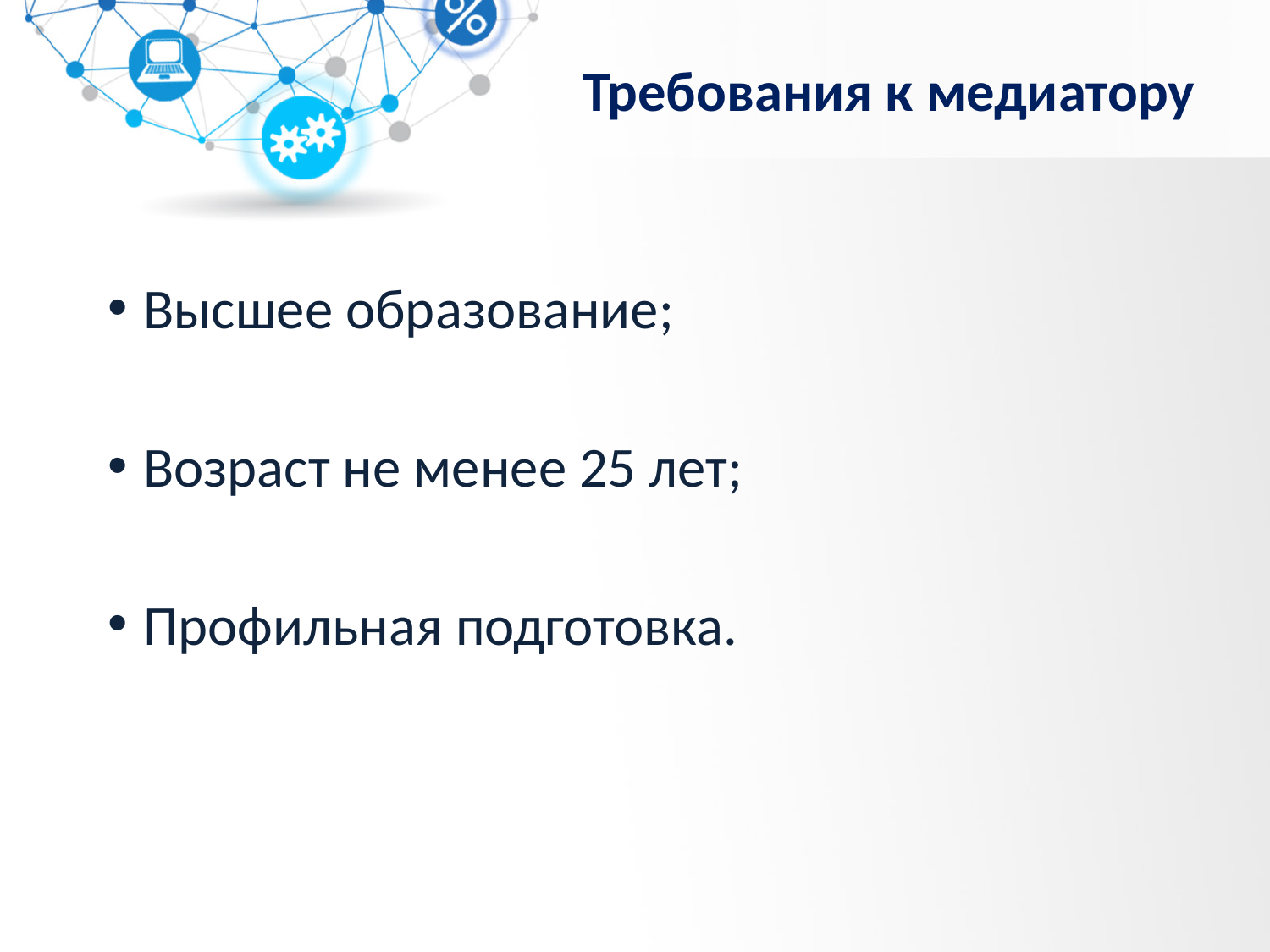

# Требования к медиатору
Высшее образование;

Возраст не менее 25 лет;

Профильная подготовка.